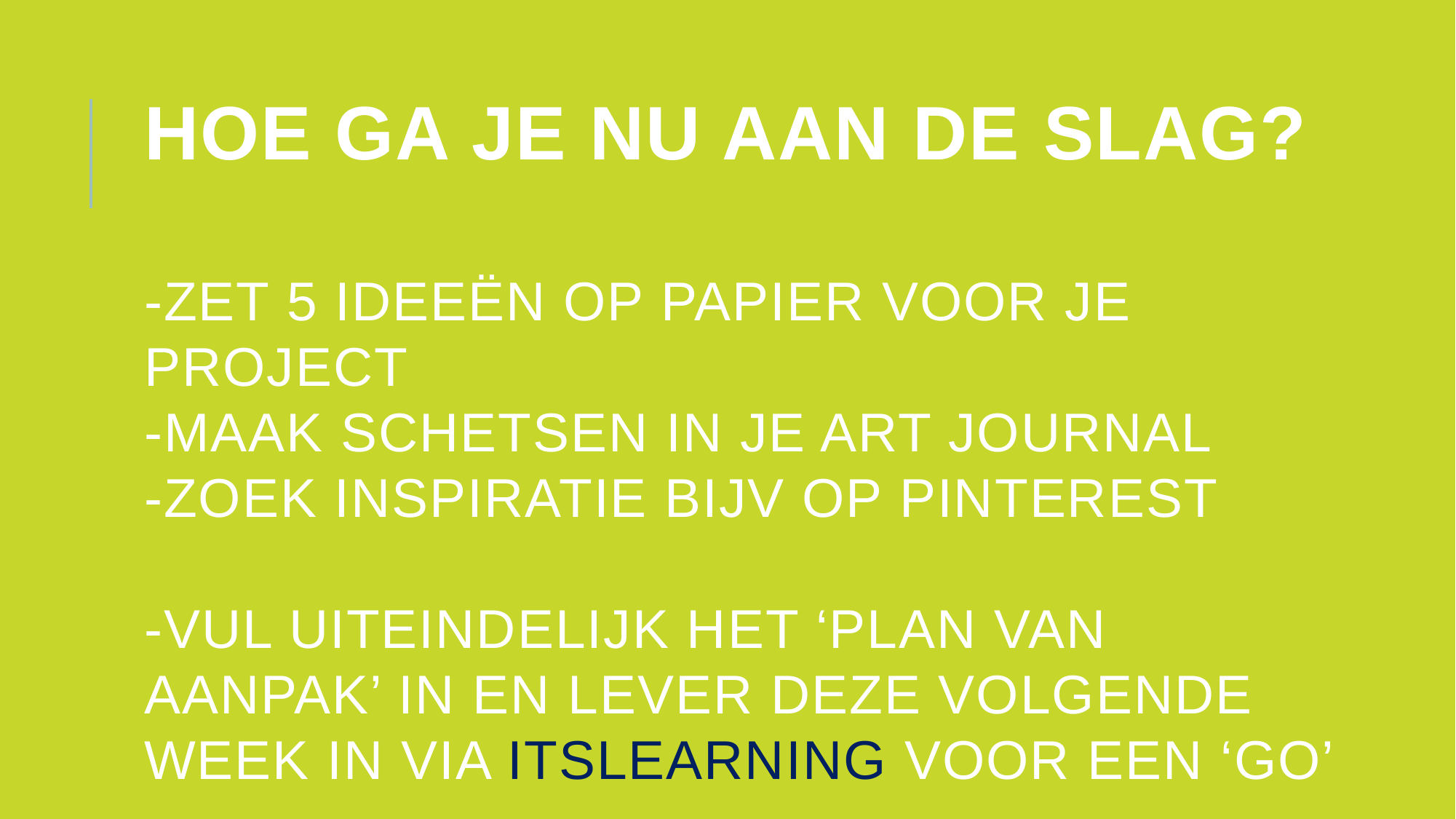

Hoe ga je nu aan de slag?

-Zet 5 ideeën op papier voor je project
-maak schetsen in je art journal
-zoek inspiratie bijv op pinterest

-vul uiteindelijk het ‘plan van aanpak’ in en lever deze volgende week in via itslearning voor een ‘go’

#